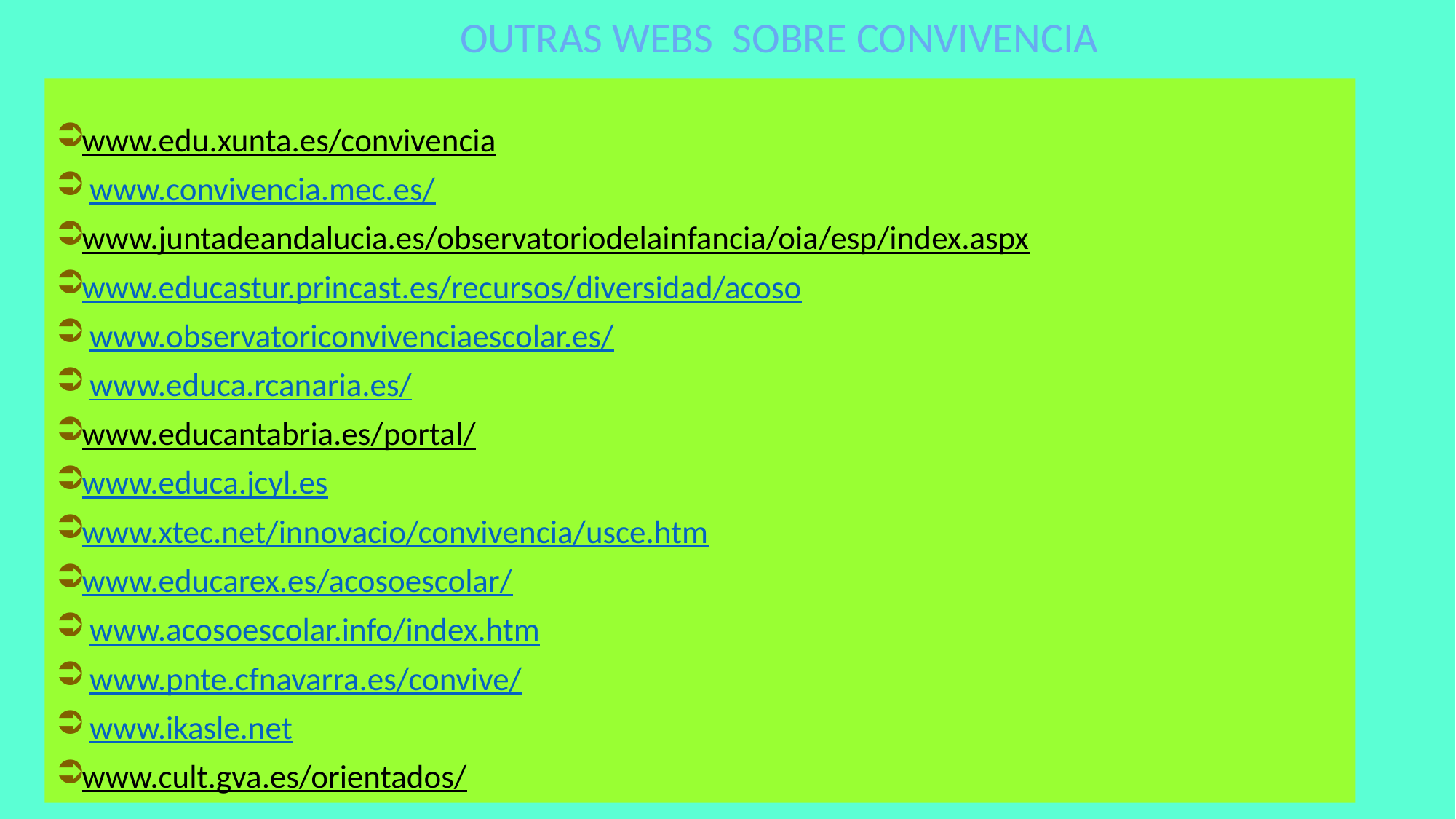

OUTRAS WEBS  SOBRE CONVIVENCIA

www.edu.xunta.es/convivencia
 www.convivencia.mec.es/
www.juntadeandalucia.es/observatoriodelainfancia/oia/esp/index.aspx
www.educastur.princast.es/recursos/diversidad/acoso
 www.observatoriconvivenciaescolar.es/
 www.educa.rcanaria.es/
www.educantabria.es/portal/
www.educa.jcyl.es
www.xtec.net/innovacio/convivencia/usce.htm
www.educarex.es/acosoescolar/
 www.acosoescolar.info/index.htm
 www.pnte.cfnavarra.es/convive/
 www.ikasle.net
www.cult.gva.es/orientados/

44